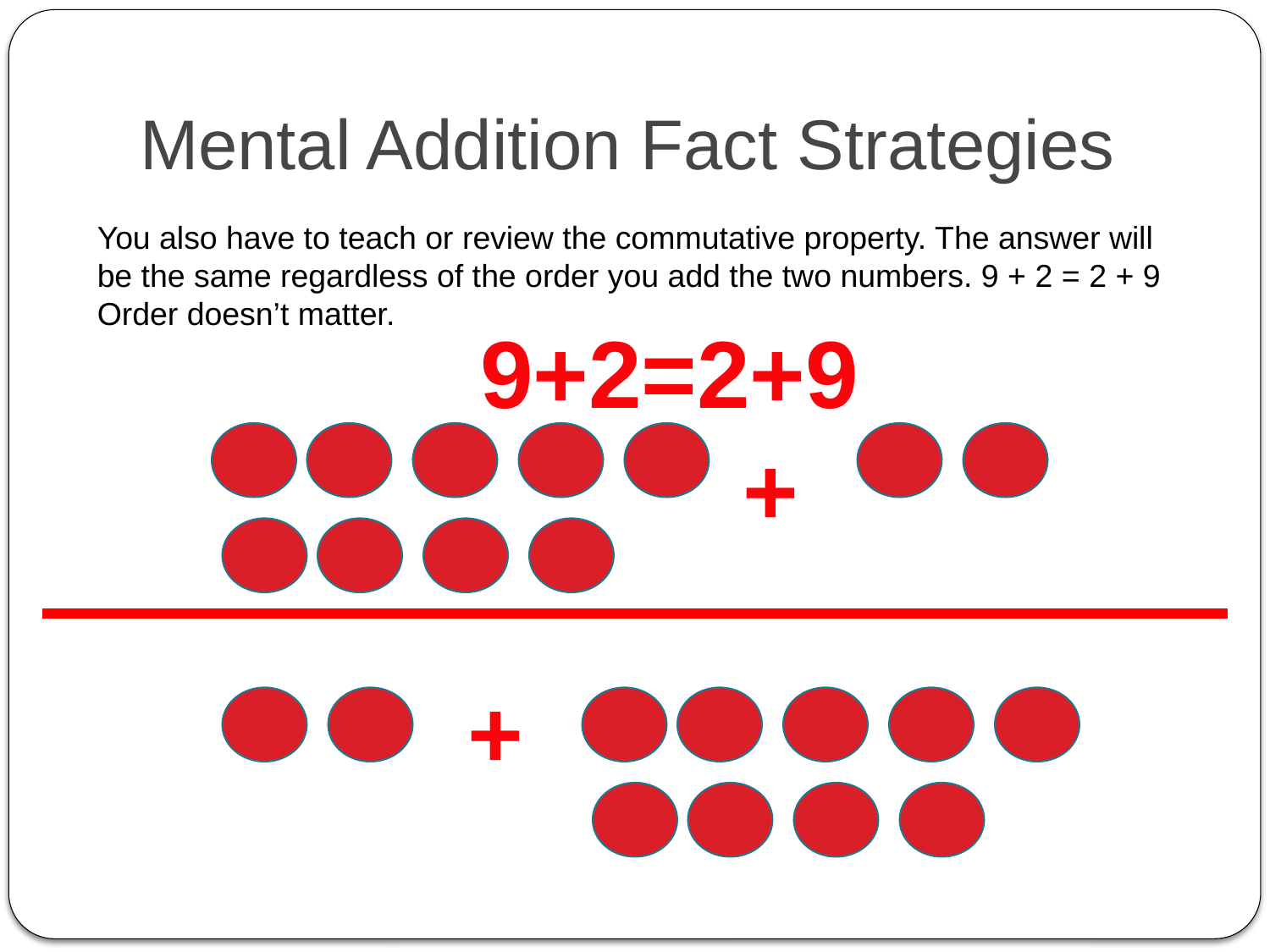

# Mental Addition Fact Strategies
You also have to teach or review the commutative property. The answer will be the same regardless of the order you add the two numbers. 9 + 2 = 2 + 9 Order doesn’t matter.
9+2=2+9

+

+